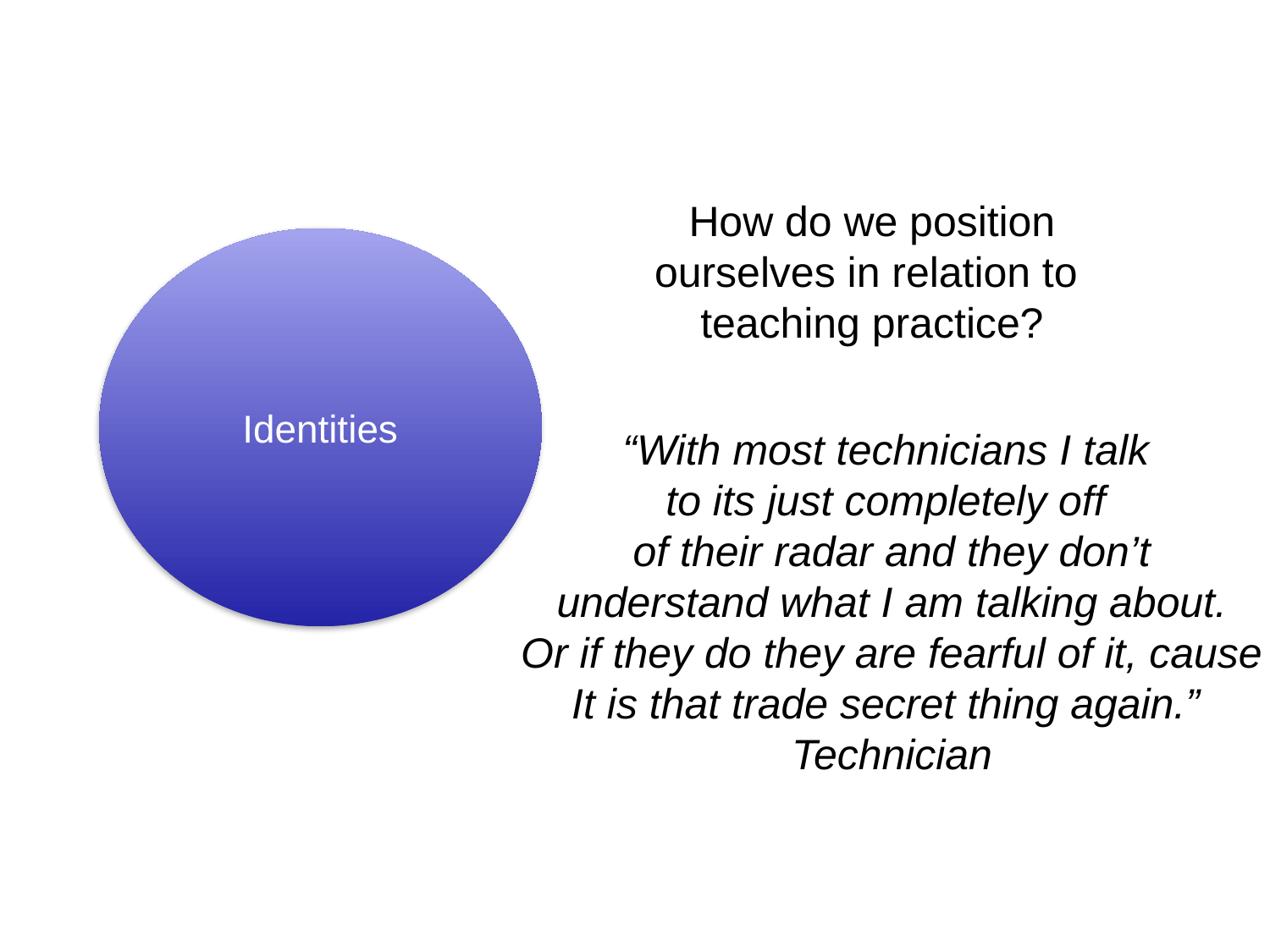

How do we position
ourselves in relation to
teaching practice?
Identities
“With most technicians I talk
to its just completely off
of their radar and they don’t
understand what I am talking about.
Or if they do they are fearful of it, cause
It is that trade secret thing again.”
Technician